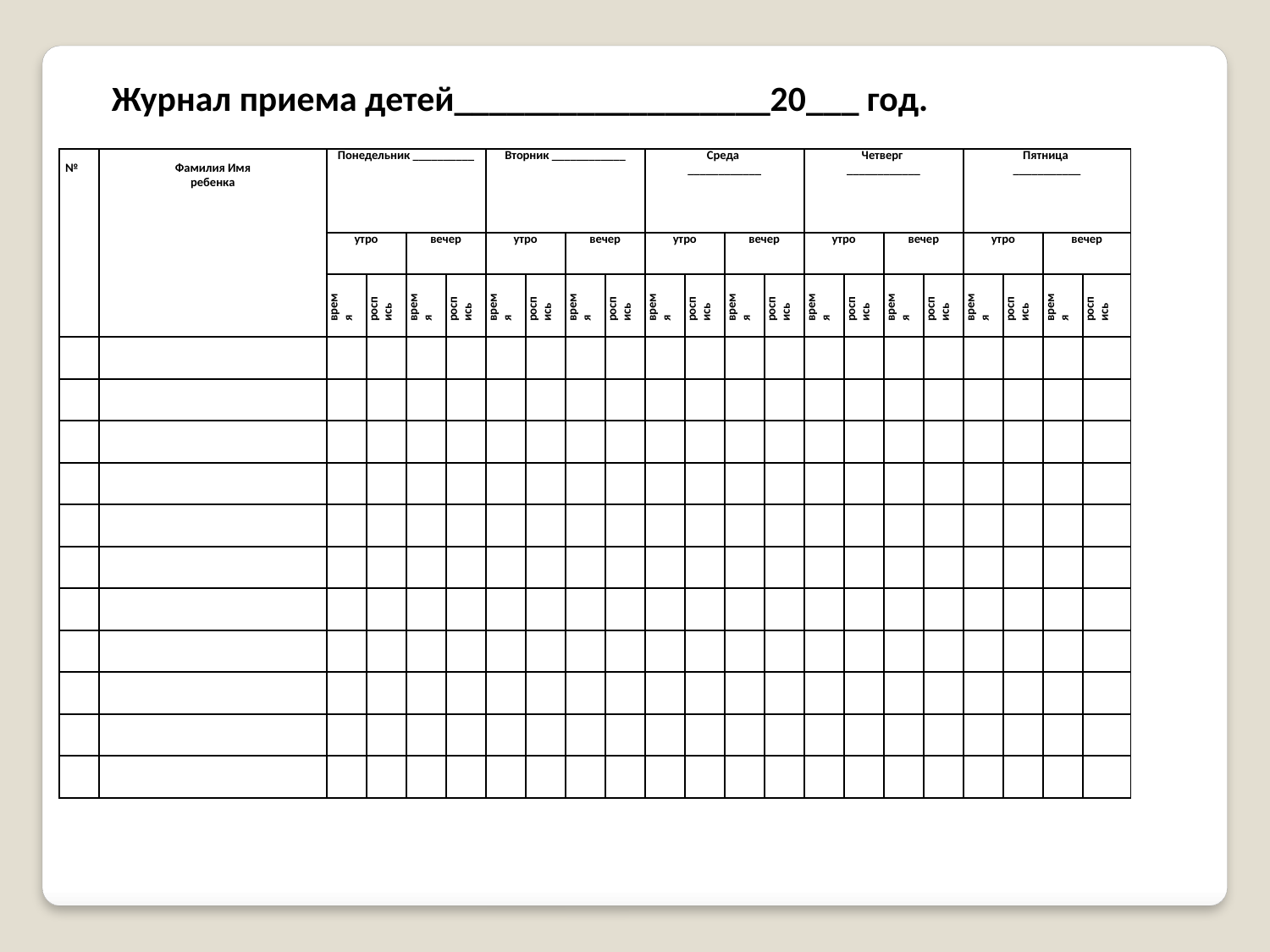

Журнал приема детей__________________20___ год.

| № | Фамилия Имя ребенка | Понедельник \_\_\_\_\_\_\_\_\_\_ |  |  |  | Вторник \_\_\_\_\_\_\_\_\_\_\_\_ |  |  |  | Среда \_\_\_\_\_\_\_\_\_\_\_\_ |  |  |  | Четверг \_\_\_\_\_\_\_\_\_\_\_\_ |  |  |  | Пятница \_\_\_\_\_\_\_\_\_\_\_ |  |  |  |
| --- | --- | --- | --- | --- | --- | --- | --- | --- | --- | --- | --- | --- | --- | --- | --- | --- | --- | --- | --- | --- | --- |
|  |  | утро |  | вечер |  | утро |  | вечер |  | утро |  | вечер |  | утро |  | вечер |  | утро |  | вечер |  |
|  |  | время | роспись | время | роспись | время | роспись | время | роспись | время | роспись | время | роспись | время | роспись | время | роспись | время | роспись | время | роспись |
|  |  |  |  |  |  |  |  |  |  |  |  |  |  |  |  |  |  |  |  |  |  |
|  |  |  |  |  |  |  |  |  |  |  |  |  |  |  |  |  |  |  |  |  |  |
|  |  |  |  |  |  |  |  |  |  |  |  |  |  |  |  |  |  |  |  |  |  |
|  |  |  |  |  |  |  |  |  |  |  |  |  |  |  |  |  |  |  |  |  |  |
|  |  |  |  |  |  |  |  |  |  |  |  |  |  |  |  |  |  |  |  |  |  |
|  |  |  |  |  |  |  |  |  |  |  |  |  |  |  |  |  |  |  |  |  |  |
|  |  |  |  |  |  |  |  |  |  |  |  |  |  |  |  |  |  |  |  |  |  |
|  |  |  |  |  |  |  |  |  |  |  |  |  |  |  |  |  |  |  |  |  |  |
|  |  |  |  |  |  |  |  |  |  |  |  |  |  |  |  |  |  |  |  |  |  |
|  |  |  |  |  |  |  |  |  |  |  |  |  |  |  |  |  |  |  |  |  |  |
|  |  |  |  |  |  |  |  |  |  |  |  |  |  |  |  |  |  |  |  |  |  |